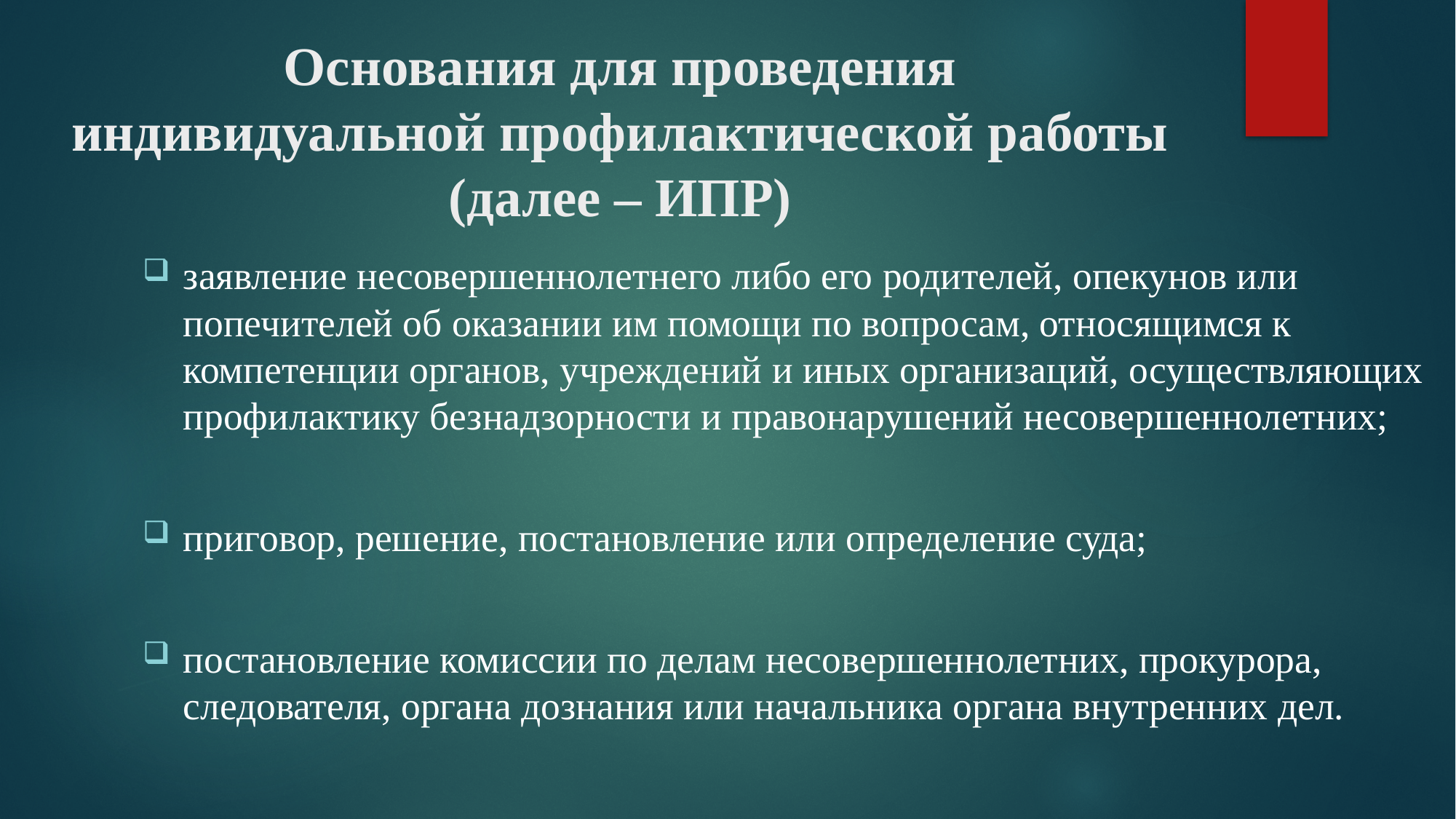

# Основания для проведения индивидуальной профилактической работы (далее – ИПР)
заявление несовершеннолетнего либо его родителей, опекунов или попечителей об оказании им помощи по вопросам, относящимся к компетенции органов, учреждений и иных организаций, осуществляющих профилактику безнадзорности и правонарушений несовершеннолетних;

приговор, решение, постановление или определение суда;

постановление комиссии по делам несовершеннолетних, прокурора, следователя, органа дознания или начальника органа внутренних дел.